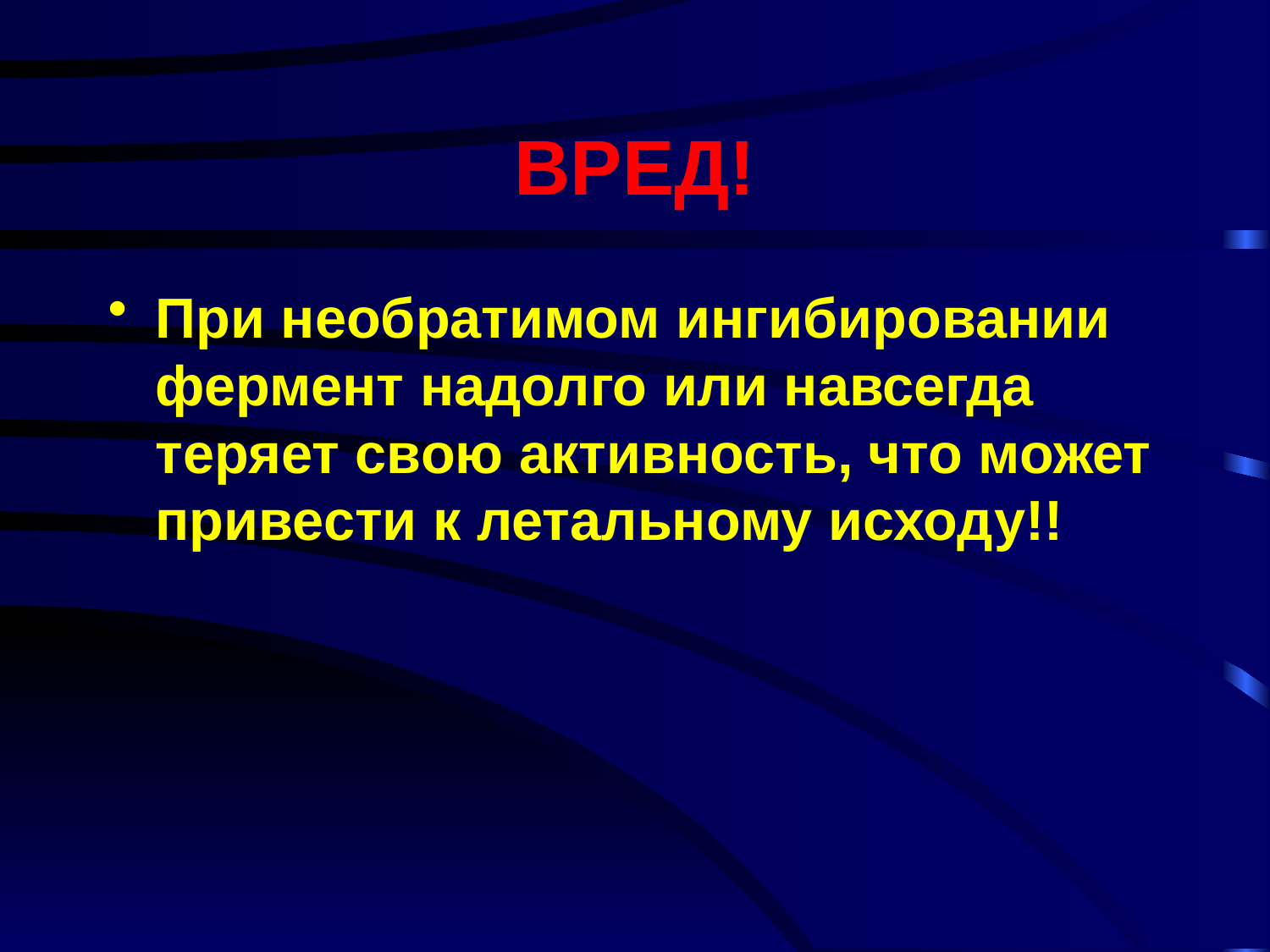

# ВРЕД!
При необратимом ингибировании фермент надолго или навсегда теряет свою активность, что может привести к летальному исходу!!